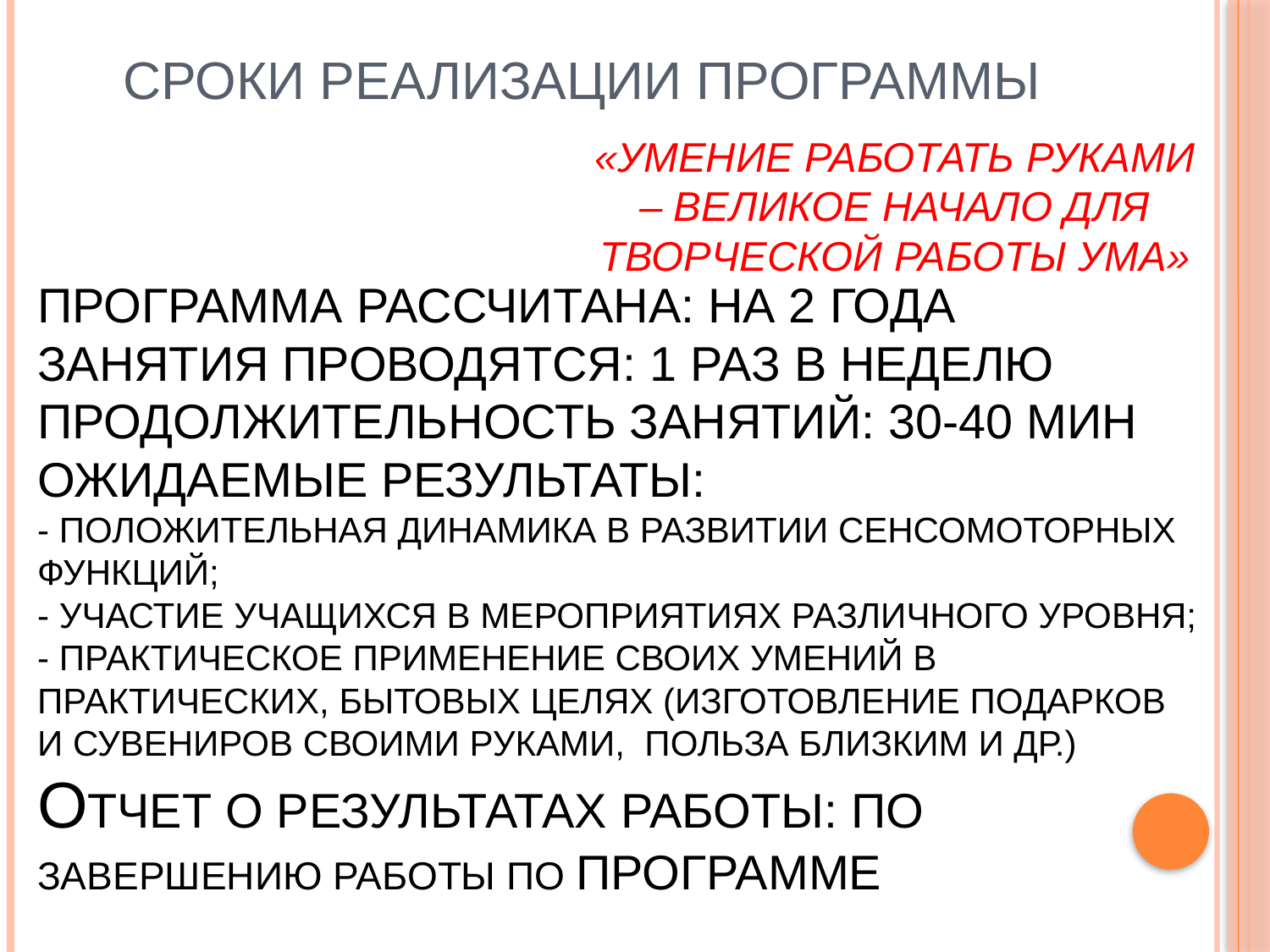

Сроки реализации программы
«Умение работать руками – великое начало для творческой работы ума»
# Программа рассчитана: на 2 года Занятия проводятся: 1 раз в неделю Продолжительность занятий: 30-40 мин Ожидаемые результаты: - положительная динамика в развитии сенсомоторных функций; - участие учащихся в мероприятиях различного уровня; - практическое применение своих умений в практических, бытовых целях (изготовление подарков и сувениров своими руками,  польза близким и др.) отчет о результатах работы: по ЗАВЕРШЕНИЮ РАБОТЫ ПО программе